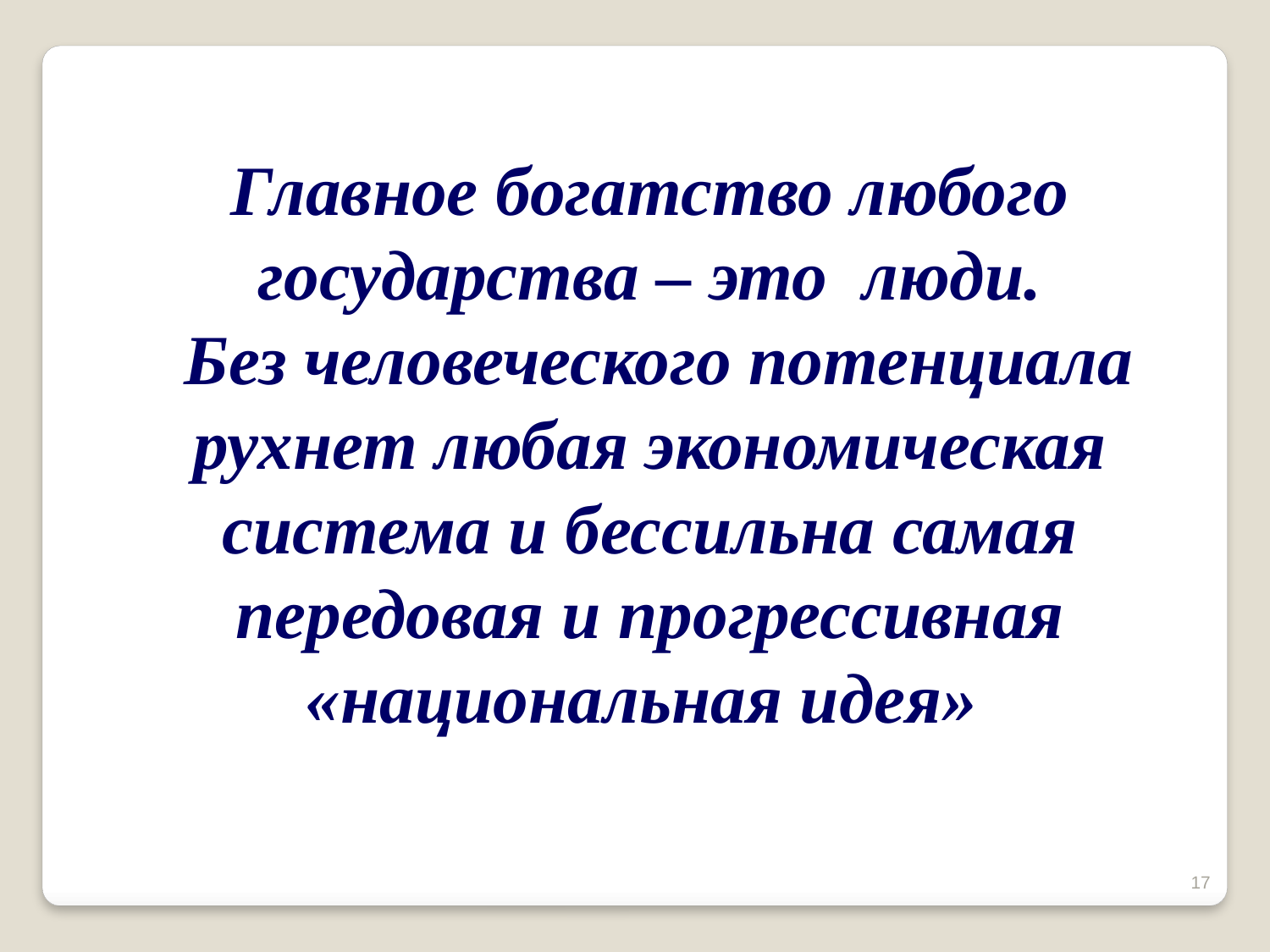

Главное богатство любого государства – это  люди.
 Без человеческого потенциала рухнет любая экономическая система и бессильна самая передовая и прогрессивная «национальная идея»
17